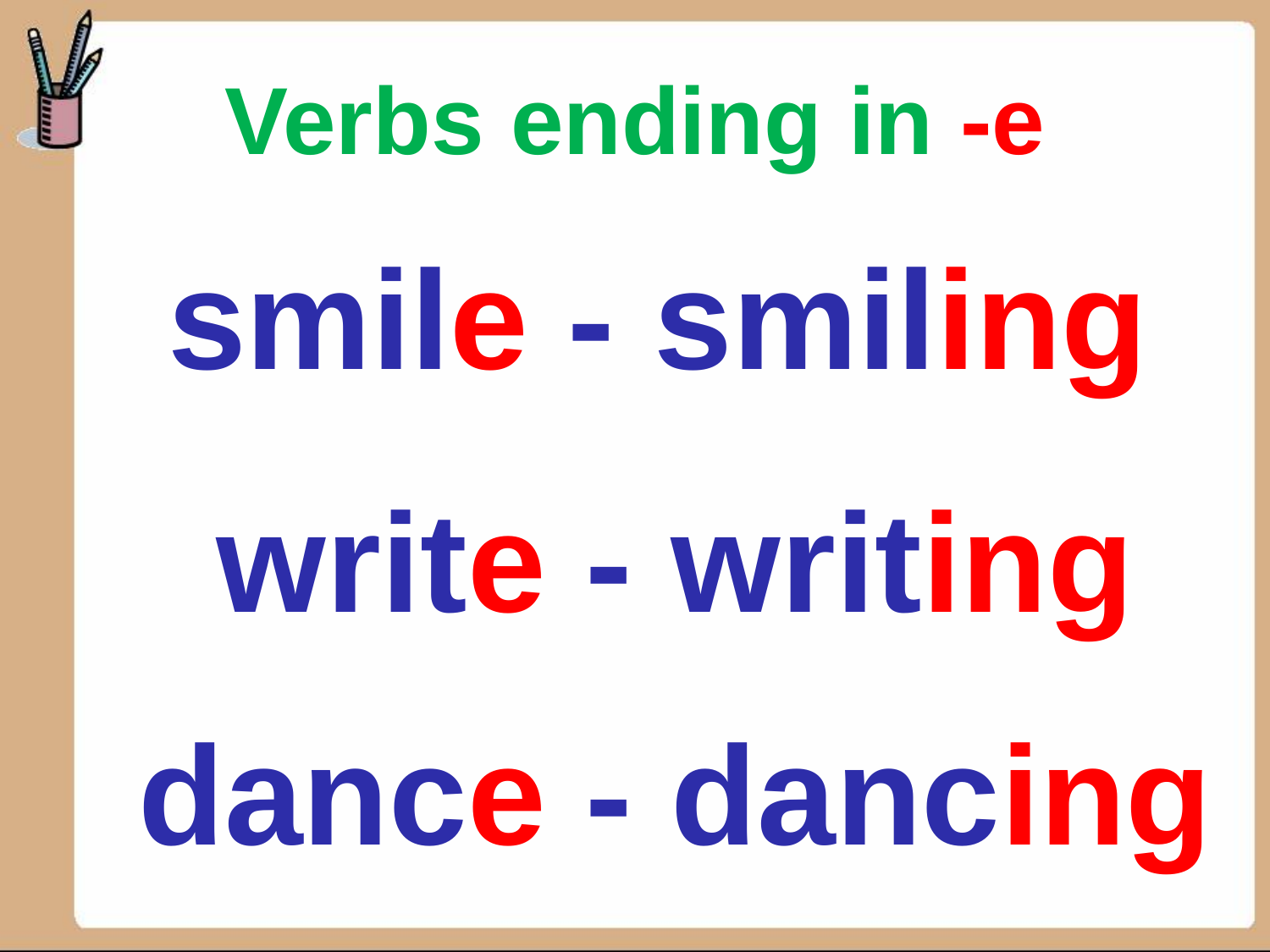

Verbs ending in -e
smile - smiling
write - writing
dance - dancing